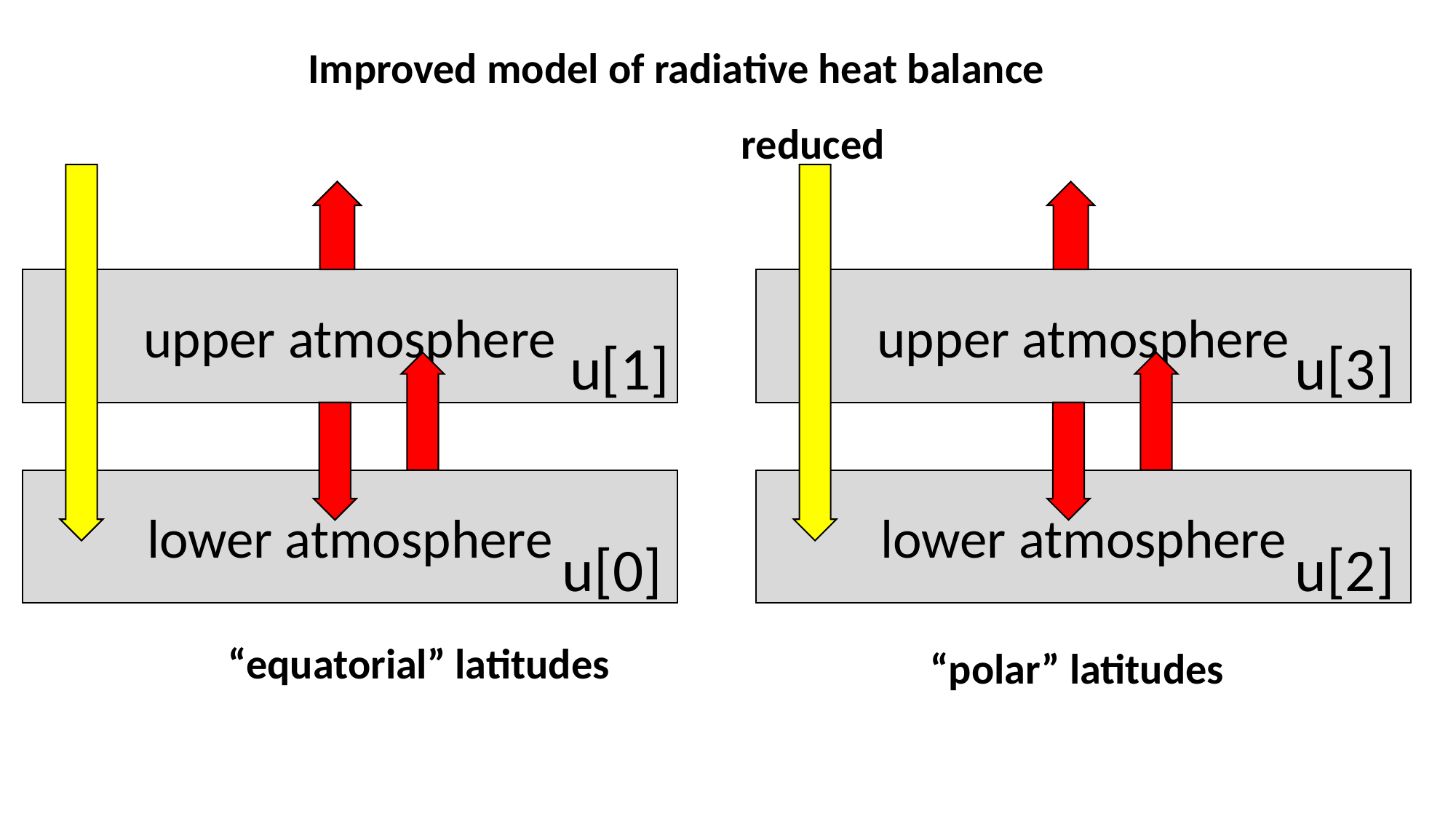

Improved model of radiative heat balance

reduced

upper atmosphere
upper atmosphere
u[1]
u[3]

lower atmosphere
lower atmosphere
u[0]
u[2]
“equatorial” latitudes

“polar” latitudes